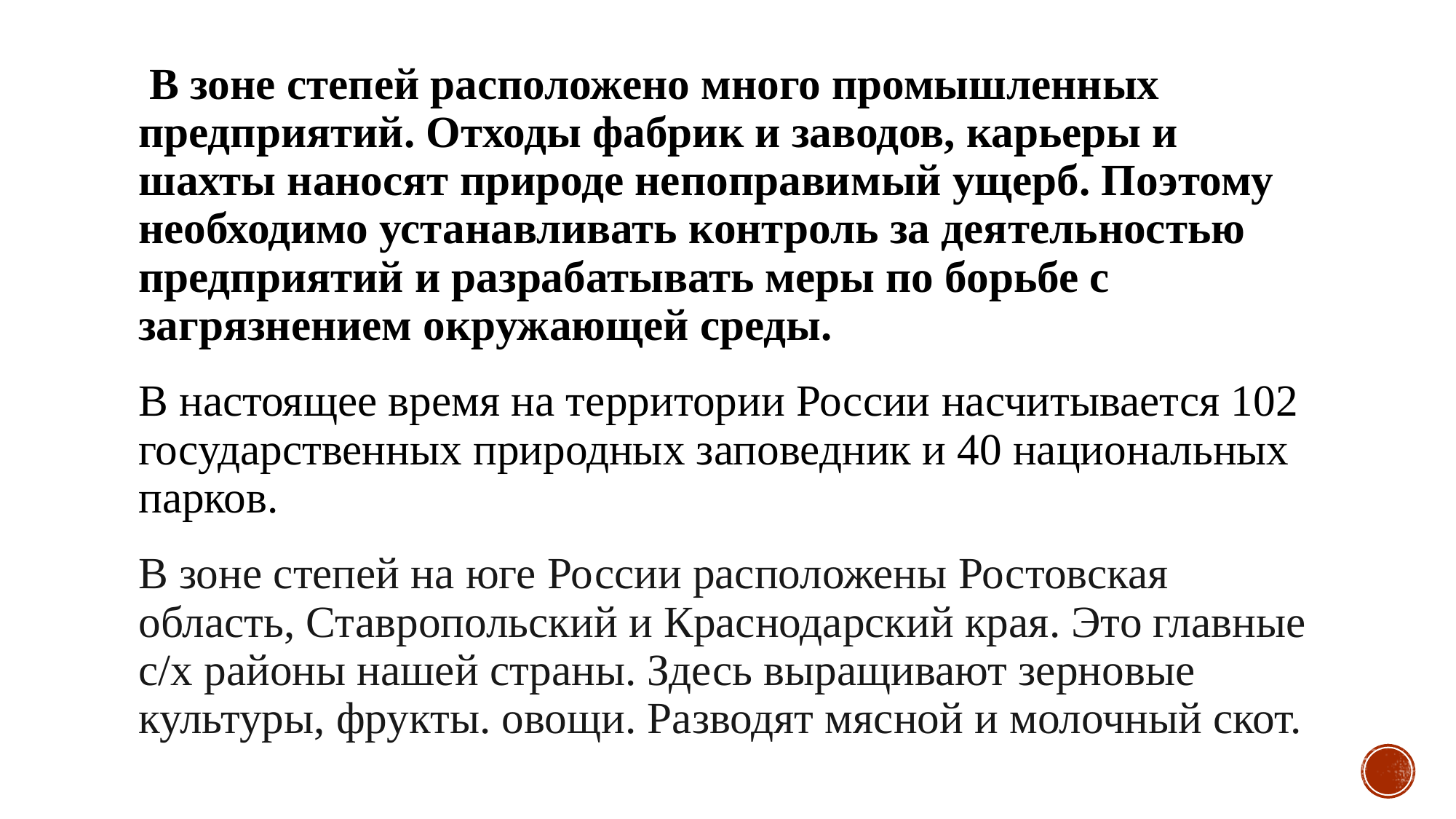

В зоне степей расположено много промышленных предприятий. Отходы фабрик и заводов, карьеры и шахты наносят природе непоправимый ущерб. Поэтому необходимо устанавливать контроль за деятельностью предприятий и разрабатывать меры по борьбе с загрязнением окружающей среды.
В настоящее время на территории России насчитывается 102 государственных природных заповедник и 40 национальных парков.
В зоне степей на юге России расположены Ростовская область, Ставропольский и Краснодарский края. Это главные с/х районы нашей страны. Здесь выращивают зерновые культуры, фрукты. овощи. Разводят мясной и молочный скот.